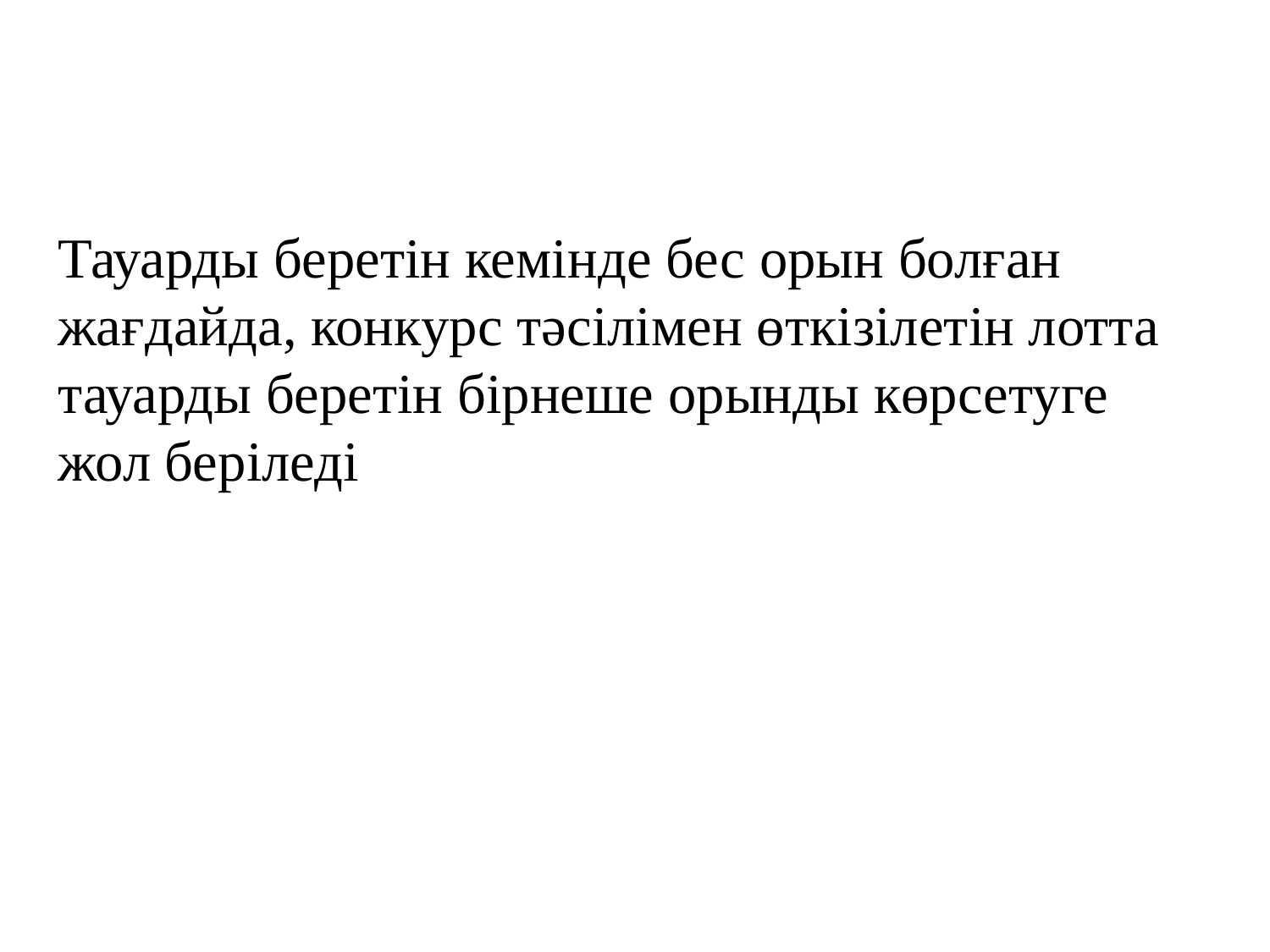

Тауарды беретін кемінде бес орын болған жағдайда, конкурс тәсілімен өткізілетін лотта тауарды беретін бірнеше орынды көрсетуге жол беріледі